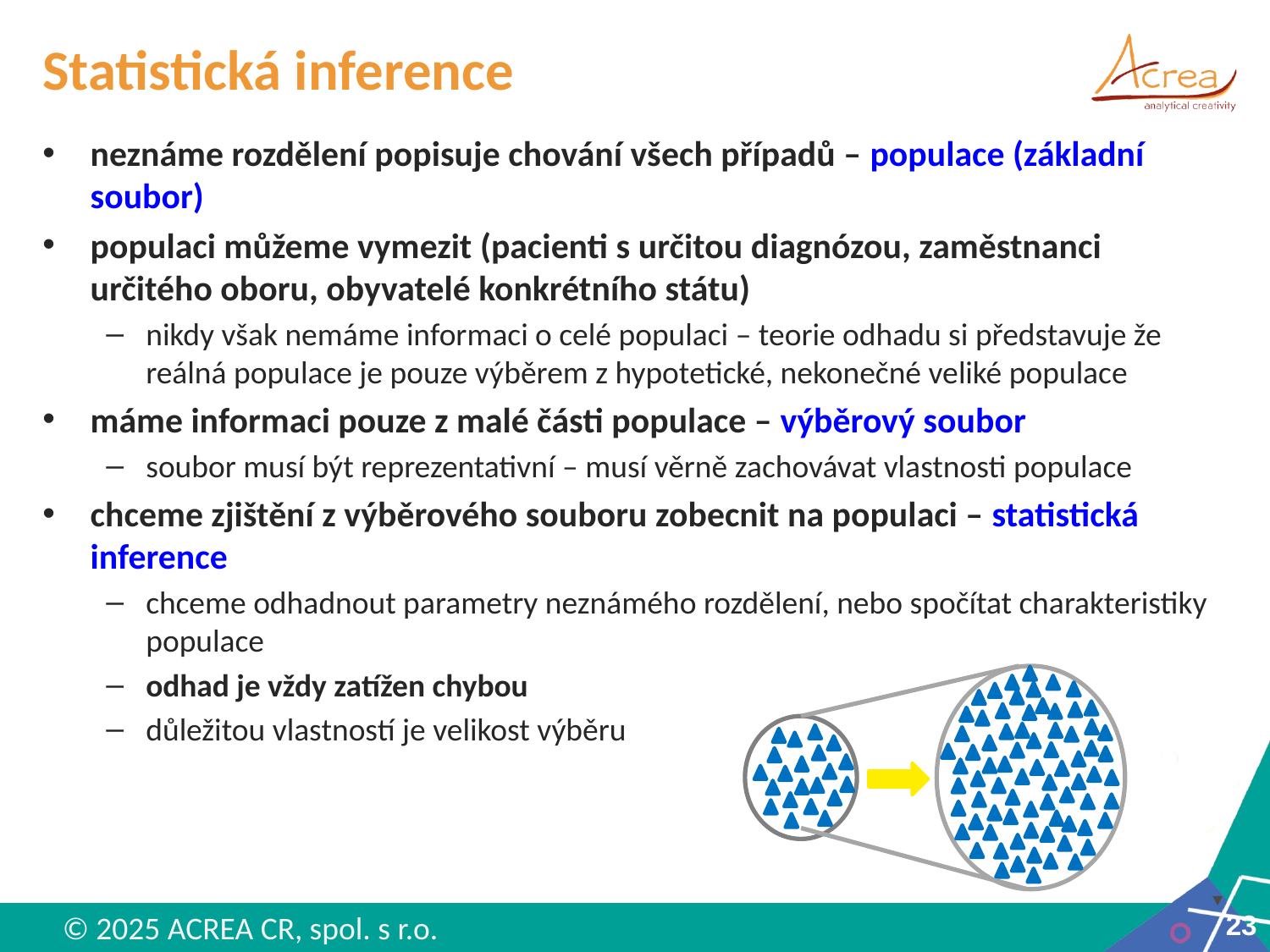

# Statistická inference
neznáme rozdělení popisuje chování všech případů – populace (základní soubor)
populaci můžeme vymezit (pacienti s určitou diagnózou, zaměstnanci určitého oboru, obyvatelé konkrétního státu)
nikdy však nemáme informaci o celé populaci – teorie odhadu si představuje že reálná populace je pouze výběrem z hypotetické, nekonečné veliké populace
máme informaci pouze z malé části populace – výběrový soubor
soubor musí být reprezentativní – musí věrně zachovávat vlastnosti populace
chceme zjištění z výběrového souboru zobecnit na populaci – statistická inference
chceme odhadnout parametry neznámého rozdělení, nebo spočítat charakteristiky populace
odhad je vždy zatížen chybou
důležitou vlastností je velikost výběru

23